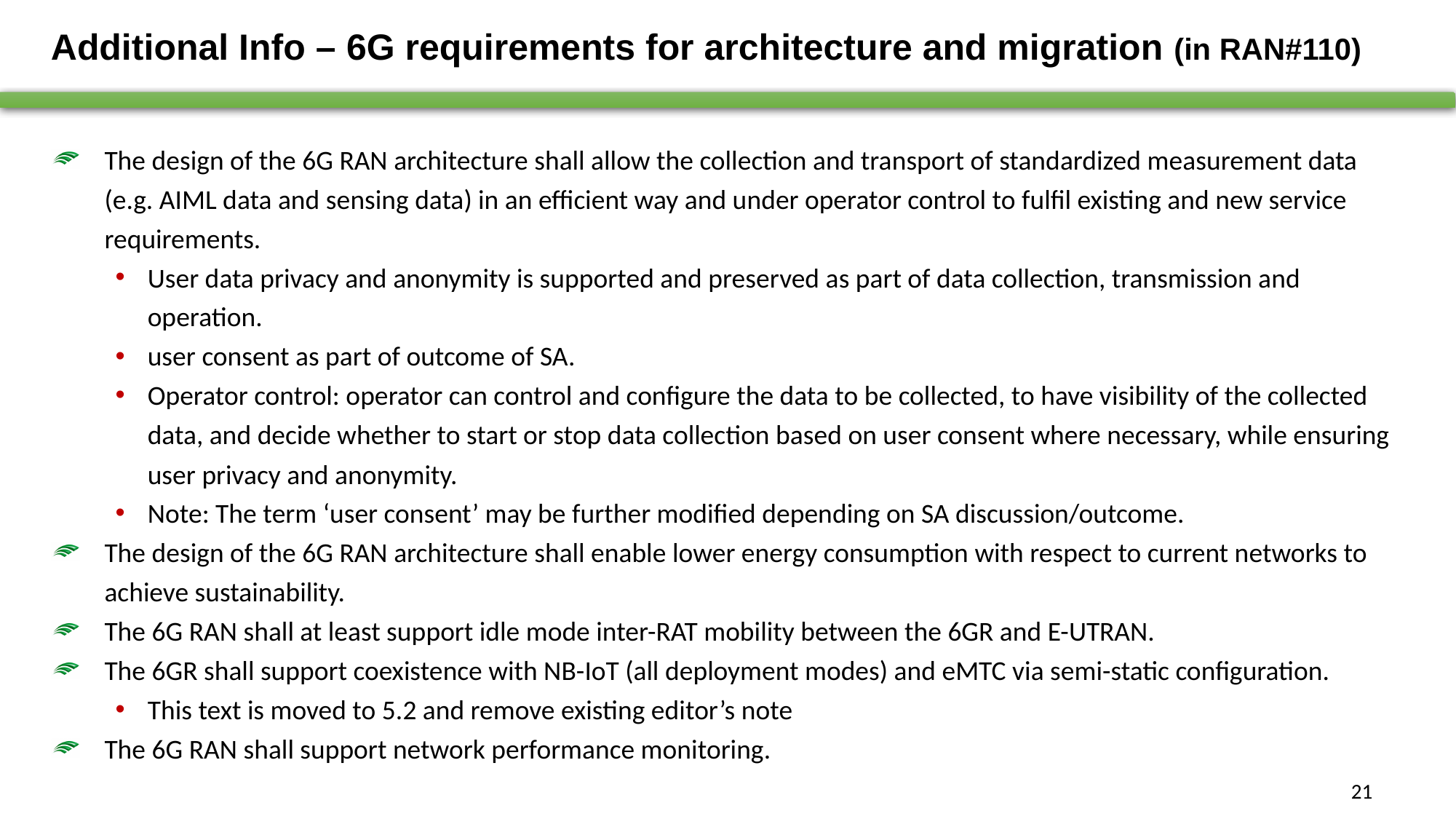

# Additional Info – 6G requirements for architecture and migration (in RAN#110)
The design of the 6G RAN architecture shall allow the collection and transport of standardized measurement data (e.g. AIML data and sensing data) in an efficient way and under operator control to fulfil existing and new service requirements.
User data privacy and anonymity is supported and preserved as part of data collection, transmission and operation.
user consent as part of outcome of SA.
Operator control: operator can control and configure the data to be collected, to have visibility of the collected data, and decide whether to start or stop data collection based on user consent where necessary, while ensuring user privacy and anonymity.
Note: The term ‘user consent’ may be further modified depending on SA discussion/outcome.
The design of the 6G RAN architecture shall enable lower energy consumption with respect to current networks to achieve sustainability.
The 6G RAN shall at least support idle mode inter-RAT mobility between the 6GR and E-UTRAN.
The 6GR shall support coexistence with NB-IoT (all deployment modes) and eMTC via semi-static configuration.
This text is moved to 5.2 and remove existing editor’s note
The 6G RAN shall support network performance monitoring.